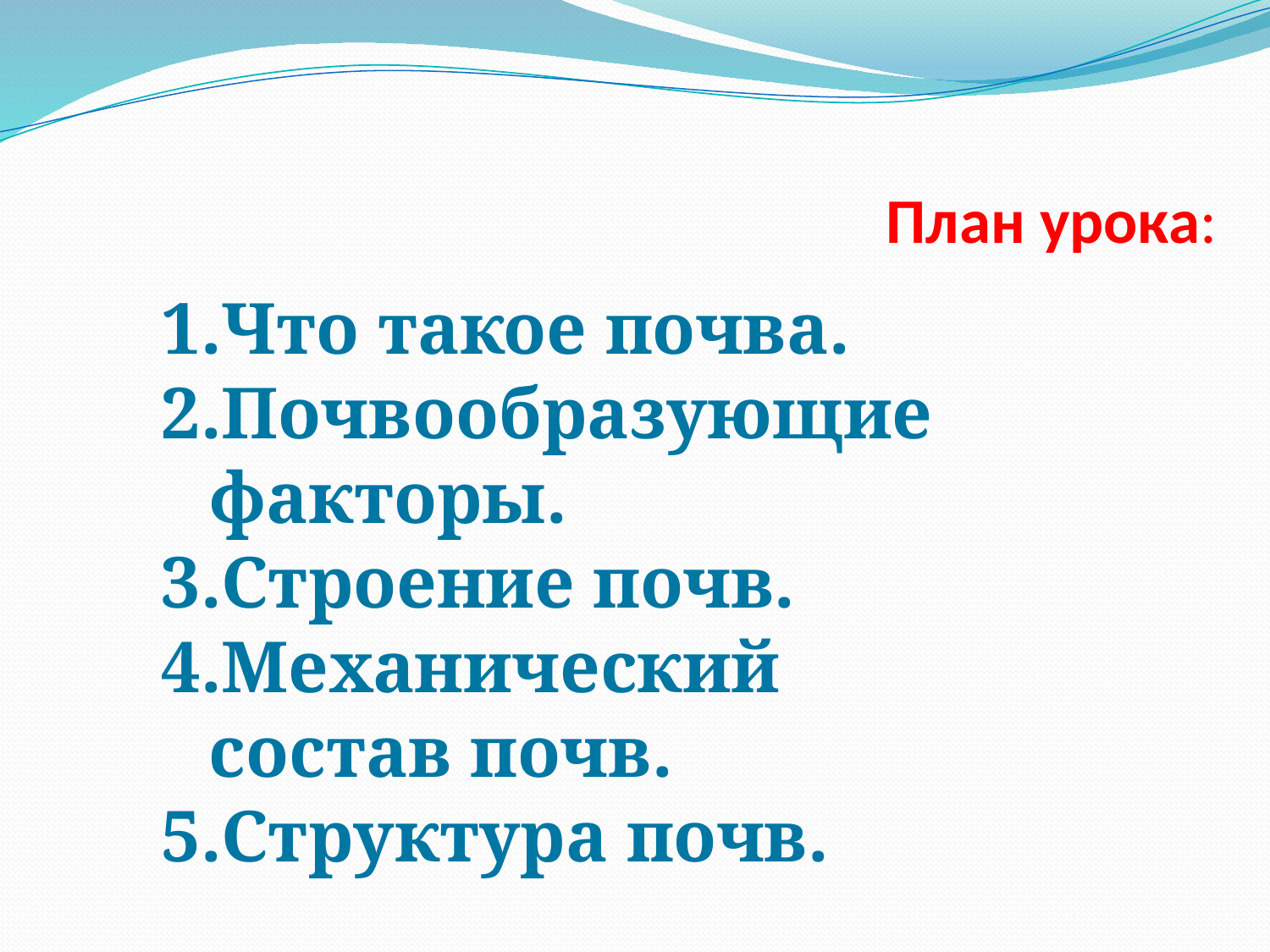

# План урока:
Что такое почва.
Почвообразующие факторы.
Строение почв.
Механический состав почв.
Структура почв.